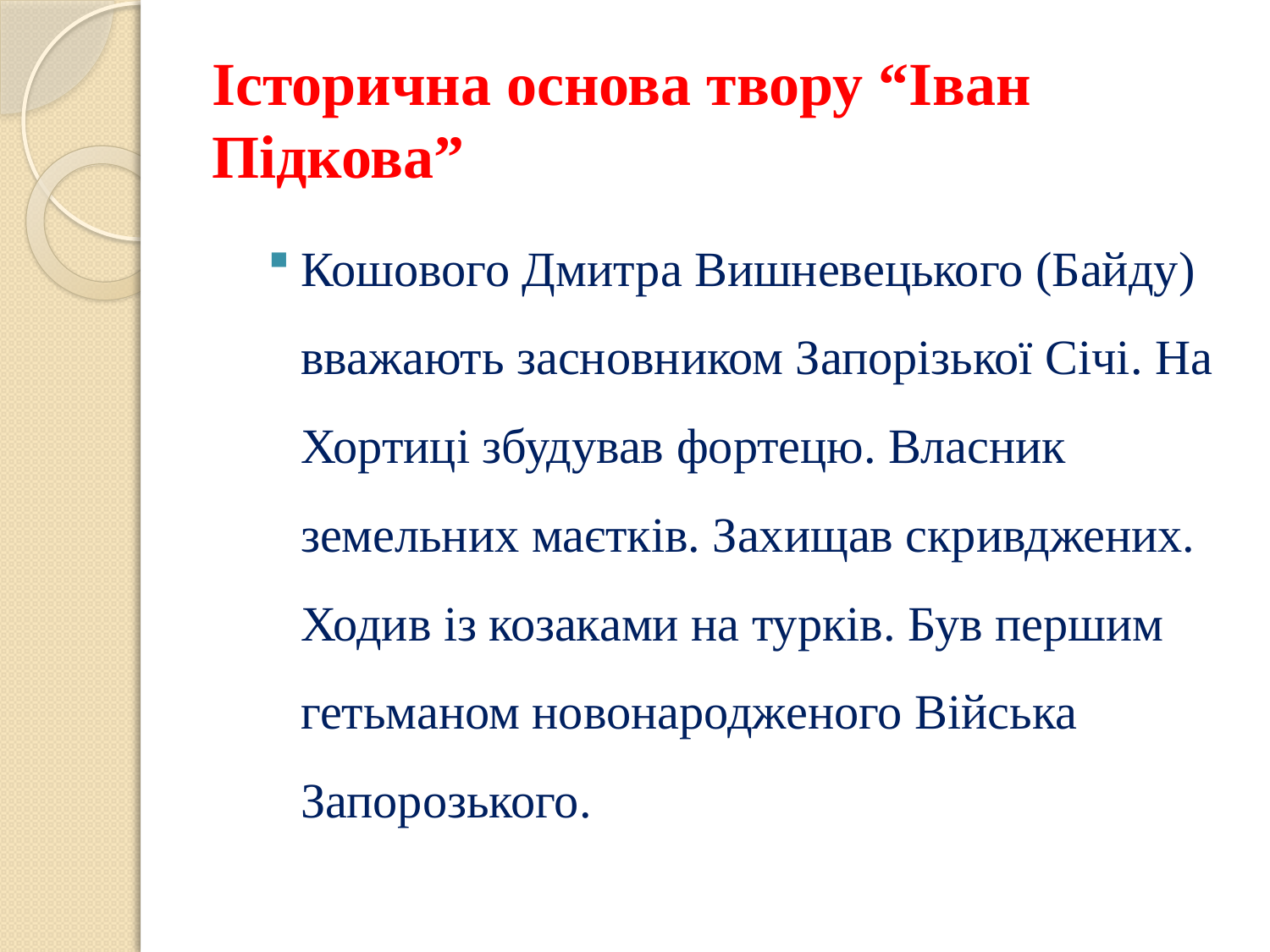

# Історична основа твору “Іван Підкова”
Кошового Дмитра Вишневецького (Байду) вважають засновником Запорізької Січі. На Хортиці збудував фортецю. Власник земельних маєтків. Захищав скривджених.  Ходив із козаками на турків. Був першим гетьманом новонародженого Війська Запорозького.